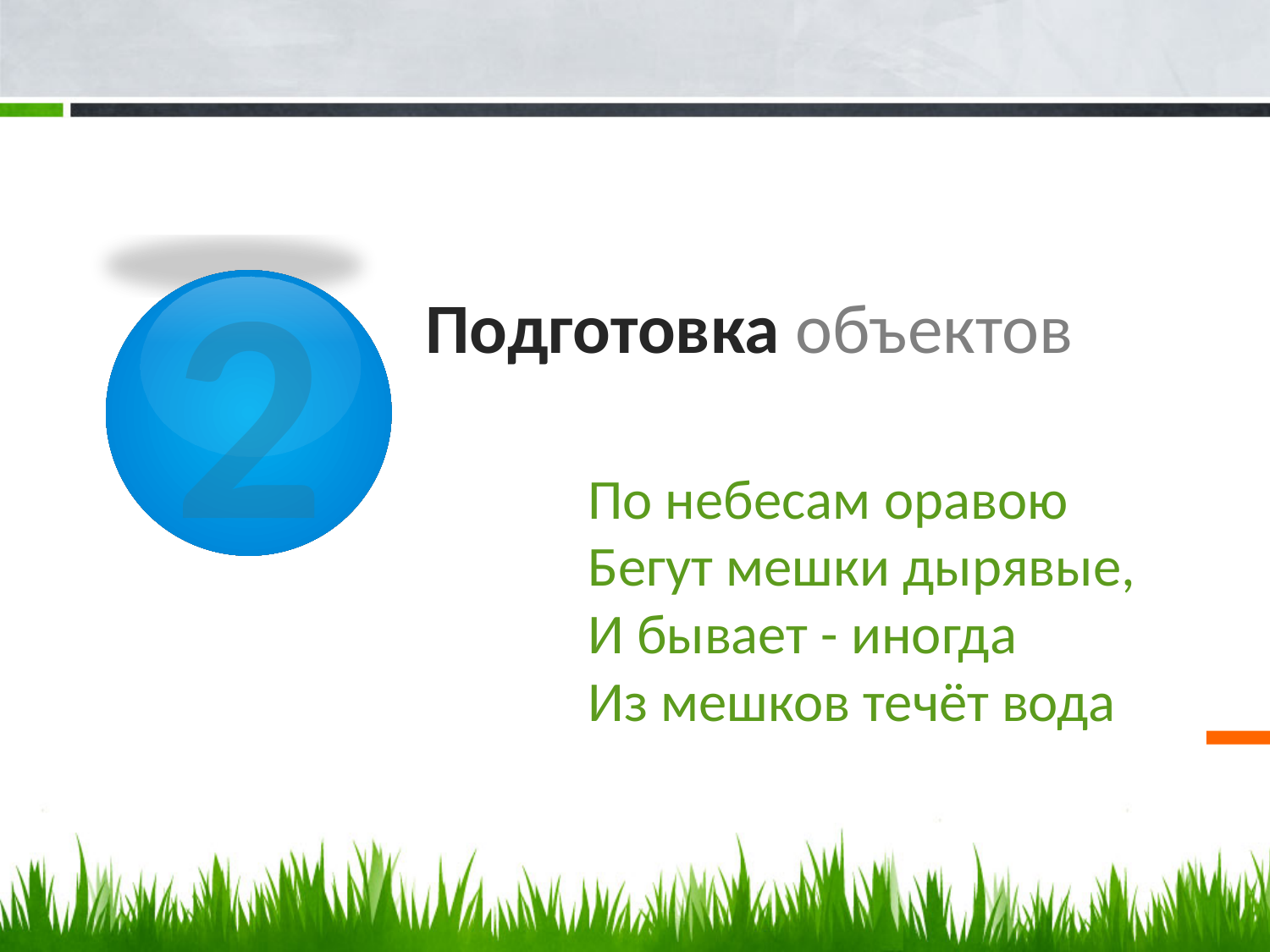

# Подготовка объектов
2

По небесам оравою 
Бегут мешки дырявые, 
И бывает - иногда 
Из мешков течёт вода